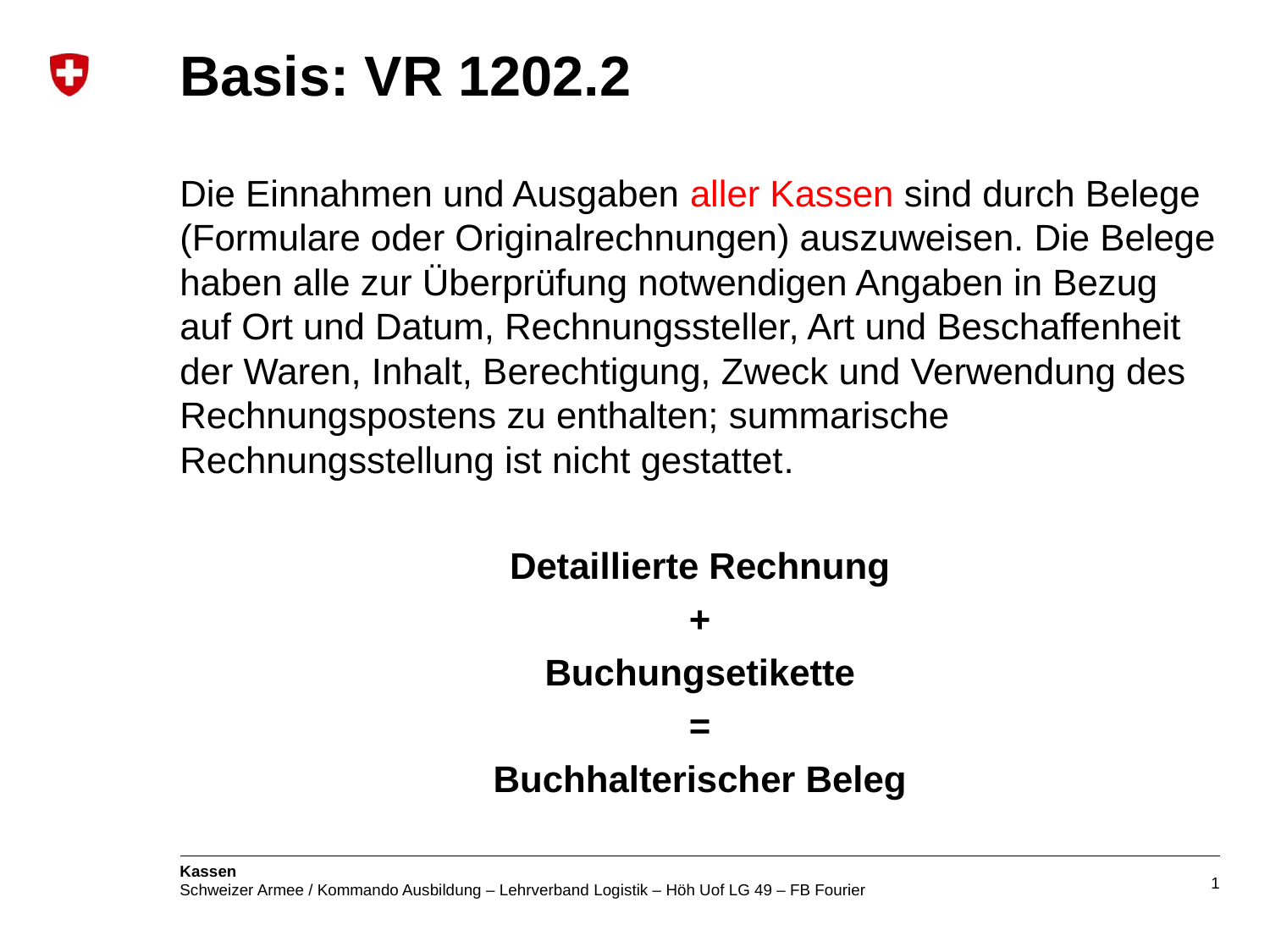

# Basis: VR 1202.2
Die Einnahmen und Ausgaben aller Kassen sind durch Belege (Formulare oder Originalrechnungen) auszuweisen. Die Belege haben alle zur Überprüfung notwendigen Angaben in Bezug auf Ort und Datum, Rechnungssteller, Art und Beschaffenheit der Waren, Inhalt, Berechtigung, Zweck und Verwendung des Rechnungspostens zu enthalten; summarische Rechnungsstellung ist nicht gestattet.

Detaillierte Rechnung
+
Buchungsetikette
=
Buchhalterischer Beleg